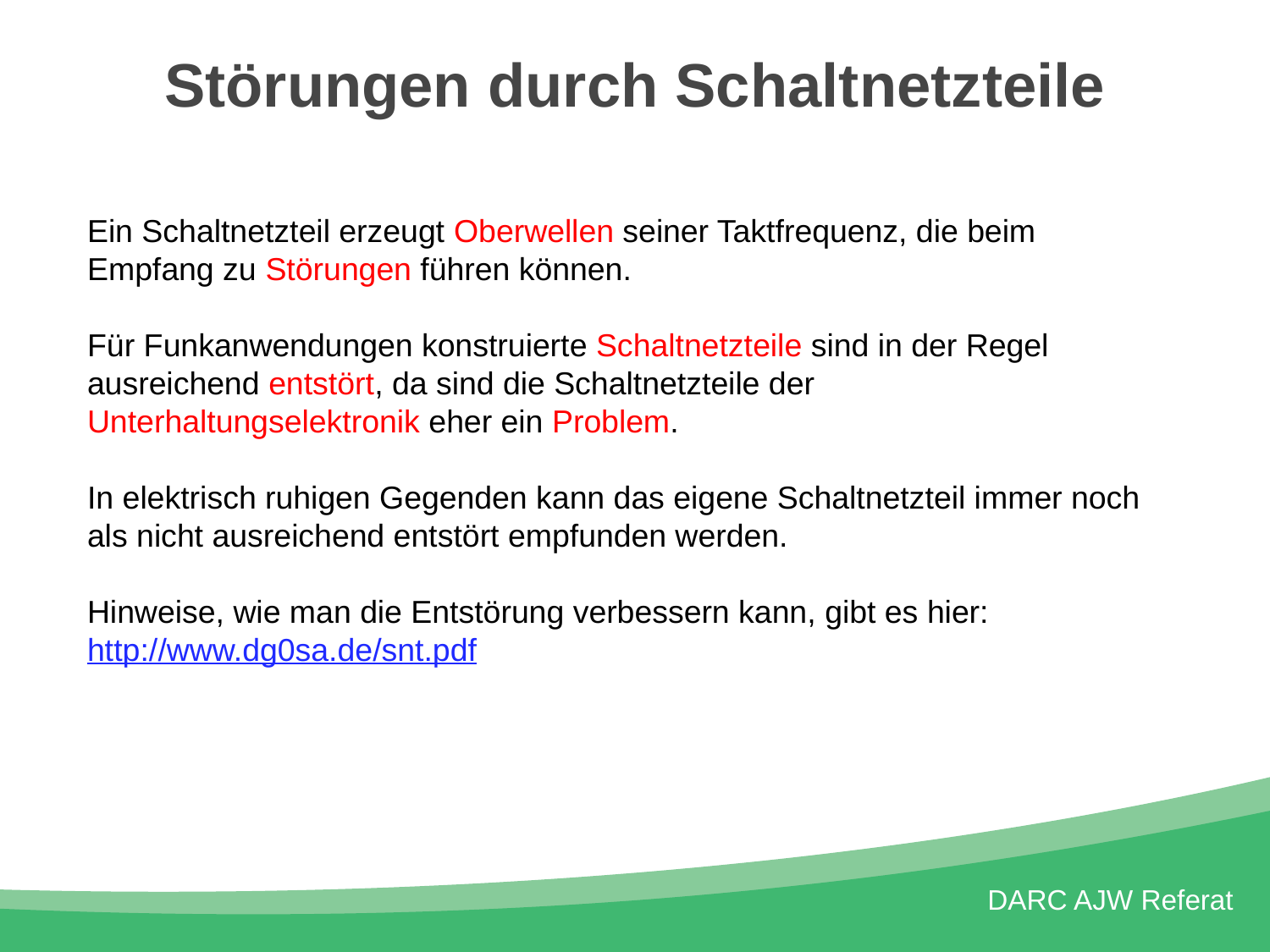

# Störungen durch Schaltnetzteile
Ein Schaltnetzteil erzeugt Oberwellen seiner Taktfrequenz, die beim Empfang zu Störungen führen können.
Für Funkanwendungen konstruierte Schaltnetzteile sind in der Regel ausreichend entstört, da sind die Schaltnetzteile der Unterhaltungselektronik eher ein Problem.

In elektrisch ruhigen Gegenden kann das eigene Schaltnetzteil immer noch als nicht ausreichend entstört empfunden werden.

Hinweise, wie man die Entstörung verbessern kann, gibt es hier:
http://www.dg0sa.de/snt.pdf